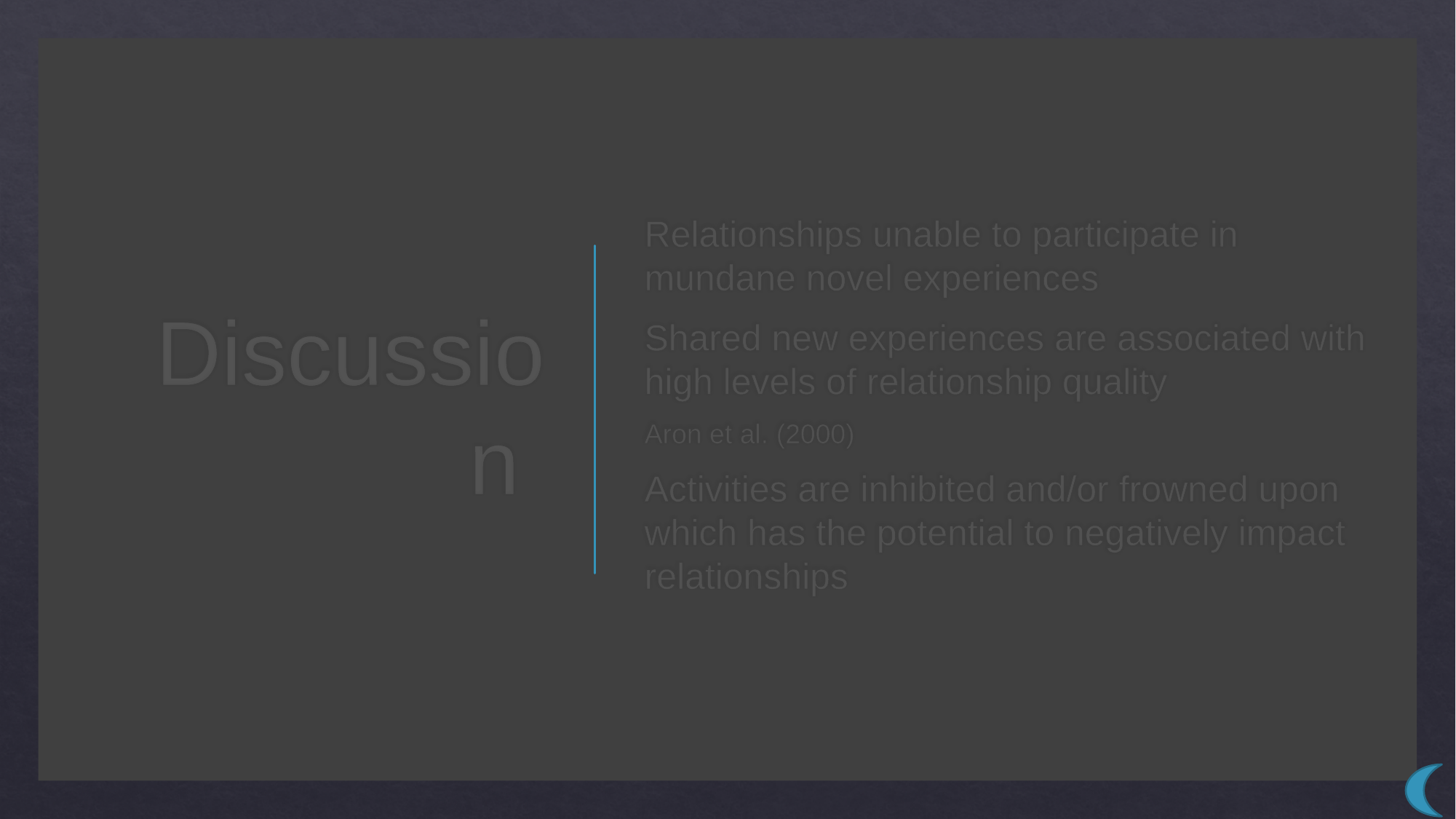

# Discussion
Relationships unable to participate in mundane novel experiences
Shared new experiences are associated with high levels of relationship quality
Aron et al. (2000)
Activities are inhibited and/or frowned upon which has the potential to negatively impact relationships